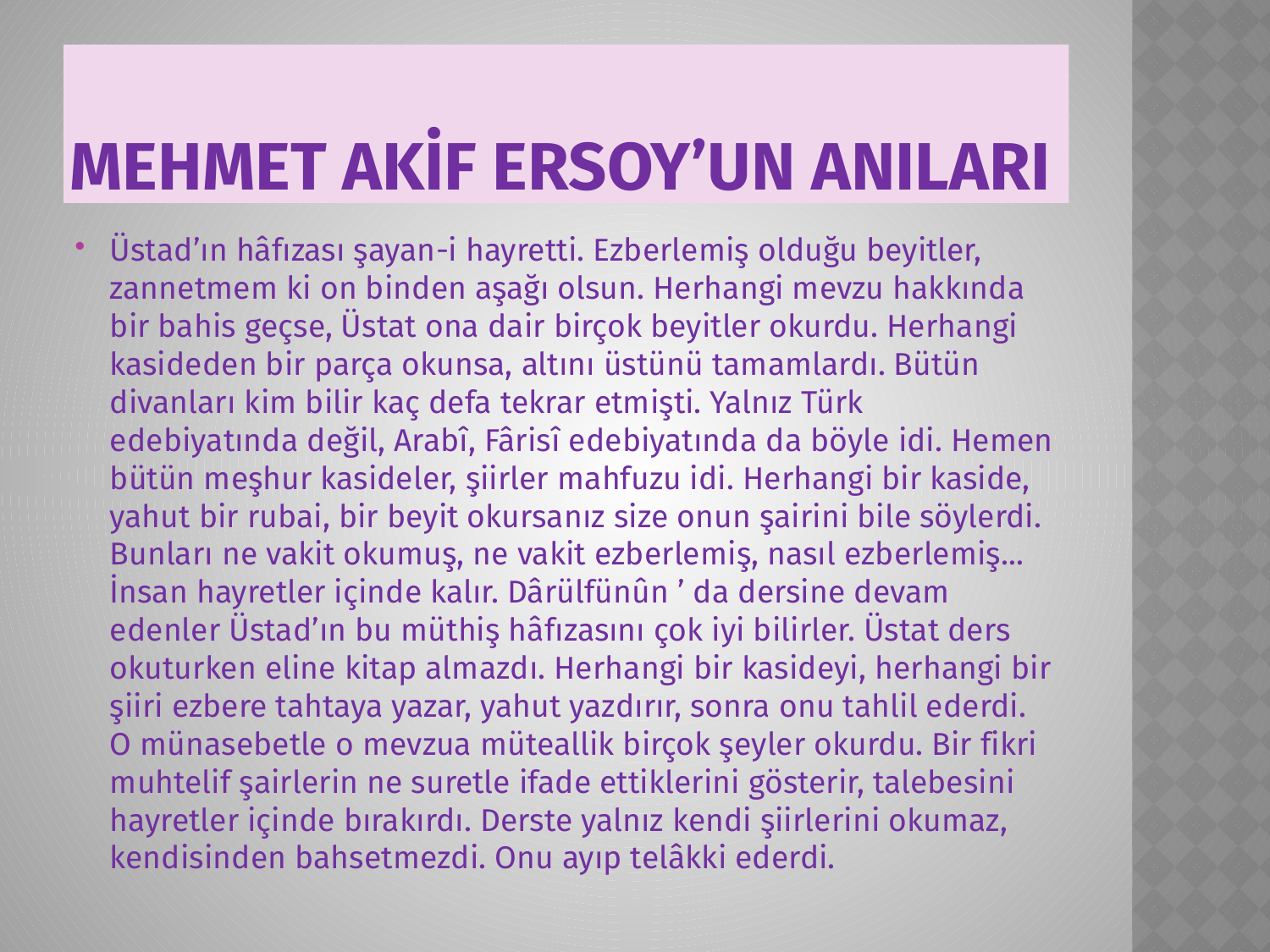

# MEHMET AKİF ERSOY’UN ANILARI
Üstad’ın hâfızası şayan-i hayretti. Ezberlemiş olduğu beyitler, zannetmem ki on binden aşağı olsun. Herhangi mevzu hakkında bir bahis geçse, Üstat ona dair birçok beyitler okurdu. Herhangi kasideden bir parça okunsa, altını üstünü tamamlardı. Bütün divanları kim bilir kaç defa tekrar etmişti. Yalnız Türk edebiyatında değil, Arabî, Fârisî edebiyatında da böyle idi. Hemen bütün meşhur kasideler, şiirler mahfuzu idi. Herhangi bir kaside, yahut bir rubai, bir beyit okursanız size onun şairini bile söylerdi. Bunları ne vakit okumuş, ne vakit ezberlemiş, nasıl ezberlemiş... İnsan hayretler içinde kalır. Dârülfünûn ’ da dersine devam edenler Üstad’ın bu müthiş hâfızasını çok iyi bilirler. Üstat ders okuturken eline kitap almazdı. Herhangi bir kasideyi, herhangi bir şiiri ezbere tahtaya yazar, yahut yazdırır, sonra onu tahlil ederdi. O münasebetle o mevzua müteallik birçok şeyler okurdu. Bir fikri muhtelif şairlerin ne suretle ifade ettiklerini gösterir, talebesini hayretler içinde bırakırdı. Derste yalnız kendi şiirlerini okumaz, kendisinden bahsetmezdi. Onu ayıp telâkki ederdi.